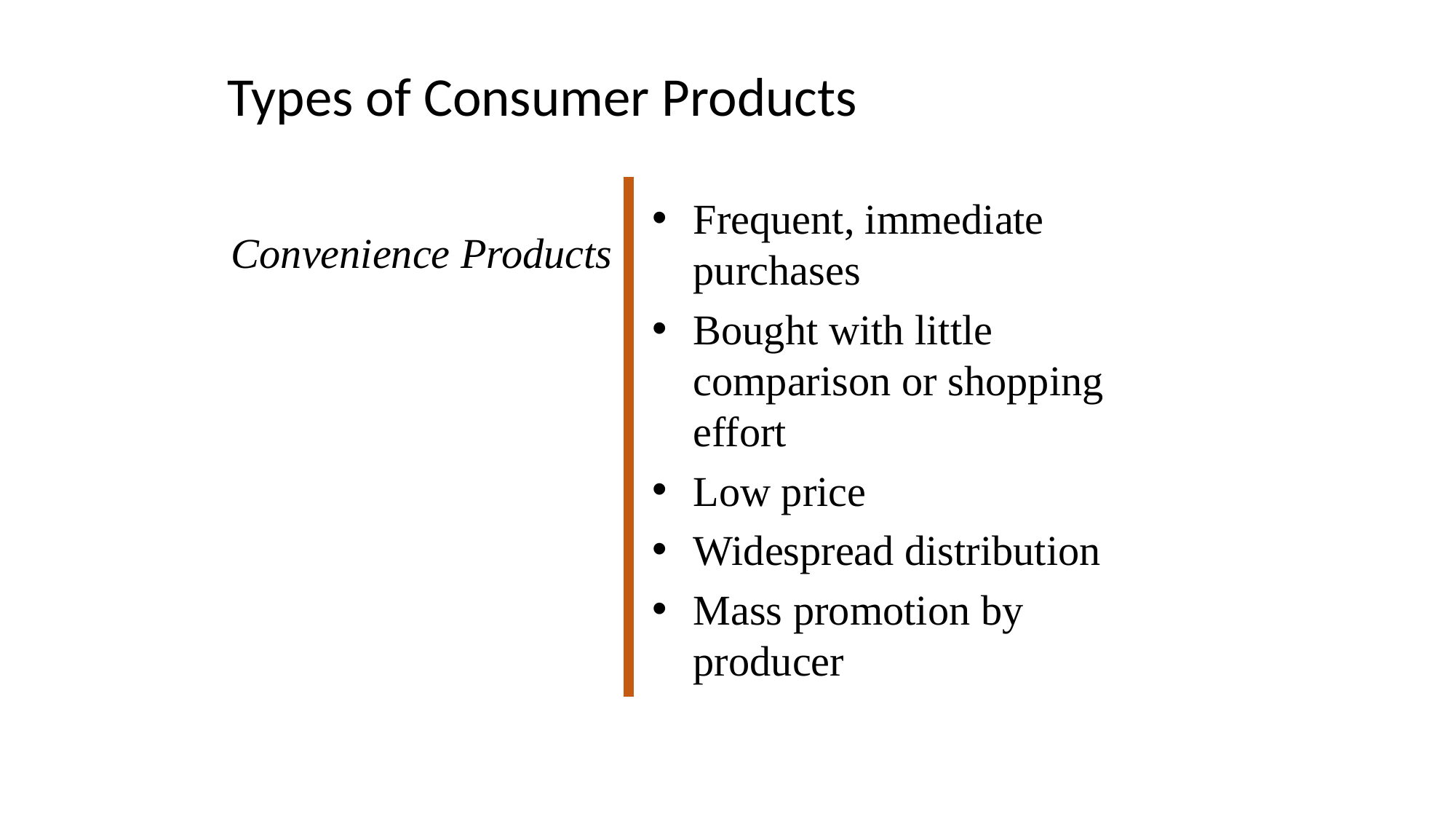

# Types of Consumer Products

Frequent, immediate purchases
Bought with little comparison or shopping effort
Low price
Widespread distribution
Mass promotion by producer
Convenience Products